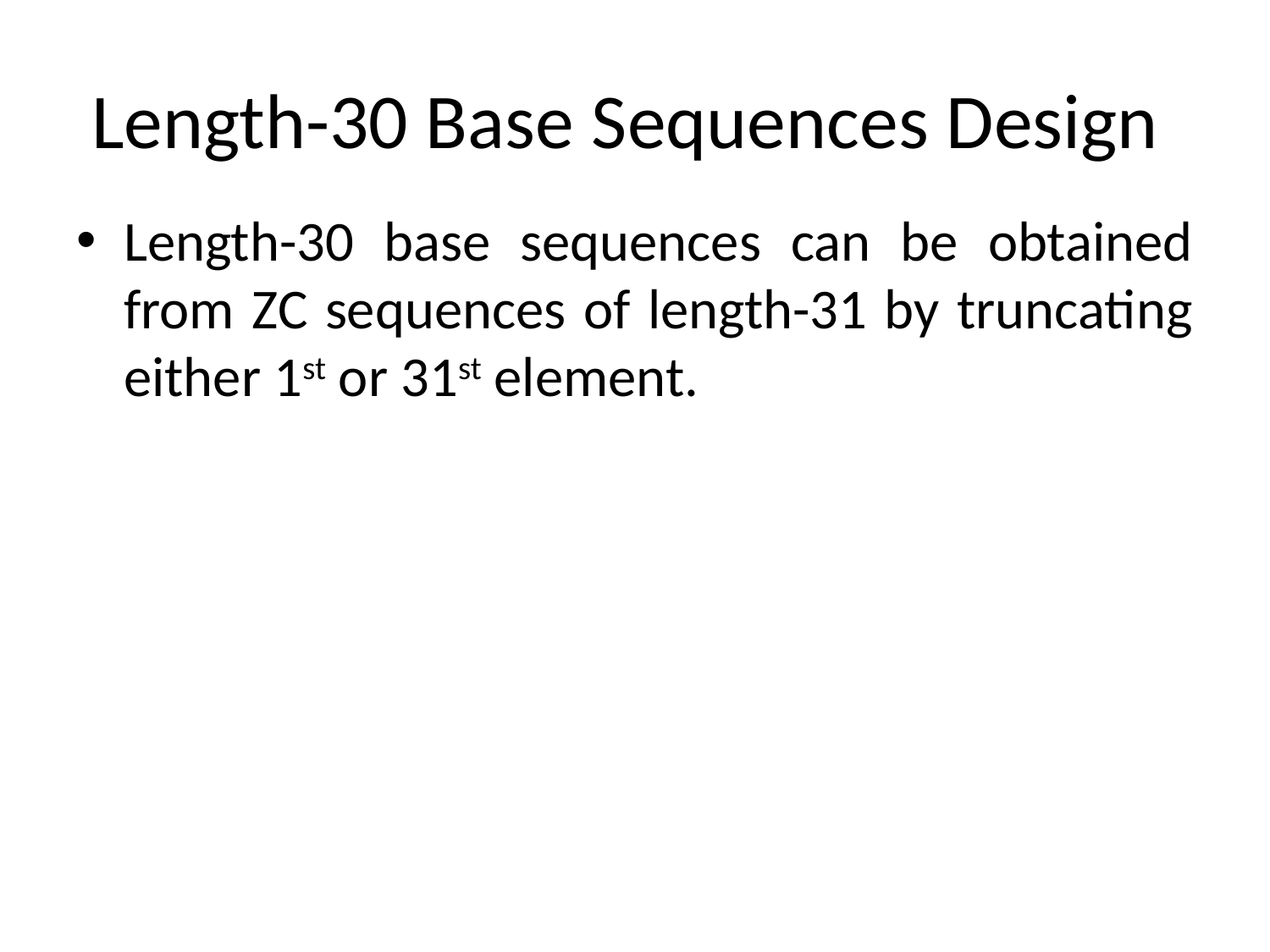

# Length-30 Base Sequences Design
Length-30 base sequences can be obtained from ZC sequences of length-31 by truncating either 1st or 31st element.